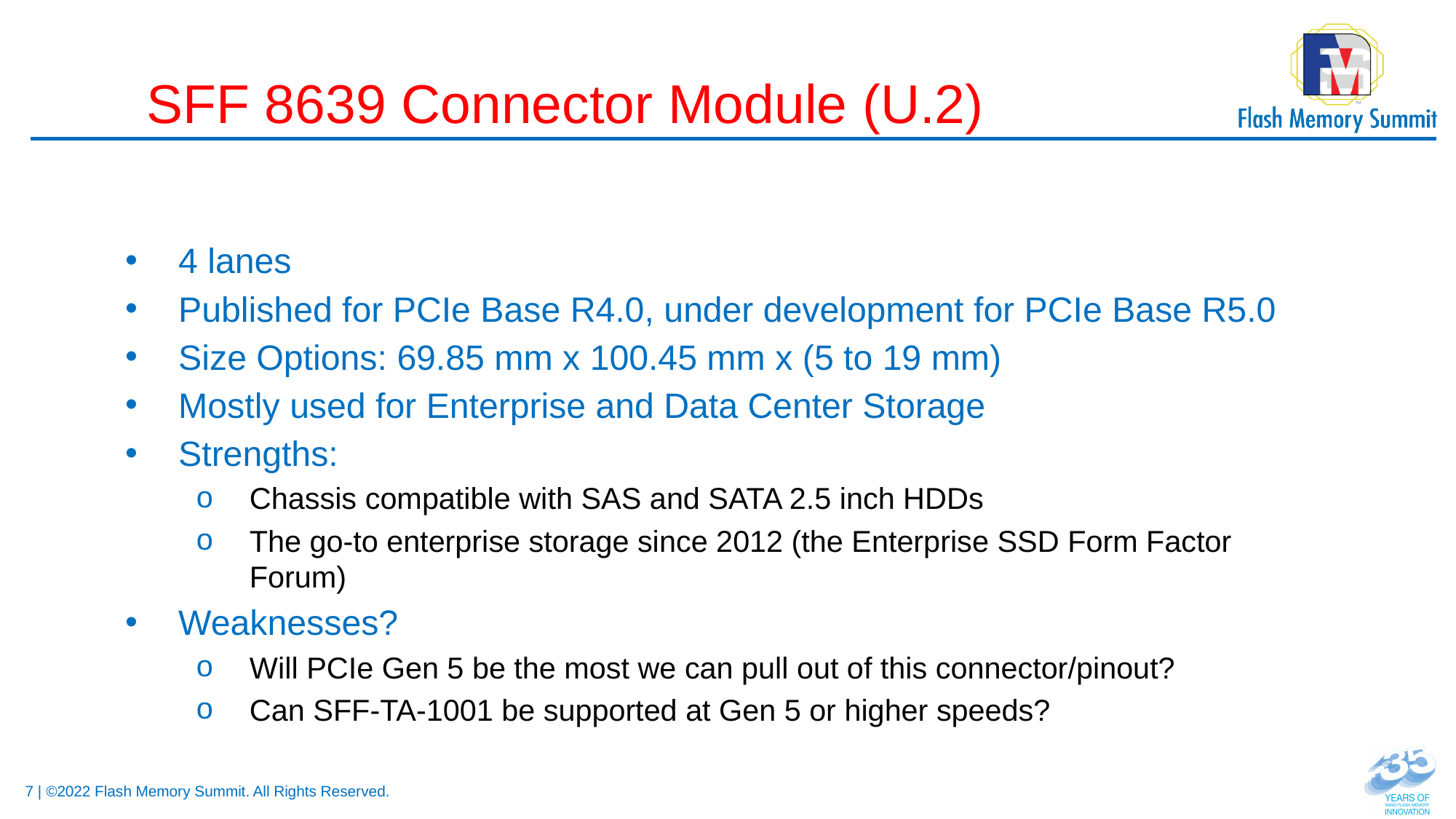

# SFF 8639 Connector Module (U.2)
4 lanes
Published for PCIe Base R4.0, under development for PCIe Base R5.0
Size Options: 69.85 mm x 100.45 mm x (5 to 19 mm)
Mostly used for Enterprise and Data Center Storage
Strengths:
Chassis compatible with SAS and SATA 2.5 inch HDDs
The go-to enterprise storage since 2012 (the Enterprise SSD Form Factor Forum)
Weaknesses?
Will PCIe Gen 5 be the most we can pull out of this connector/pinout?
Can SFF-TA-1001 be supported at Gen 5 or higher speeds?